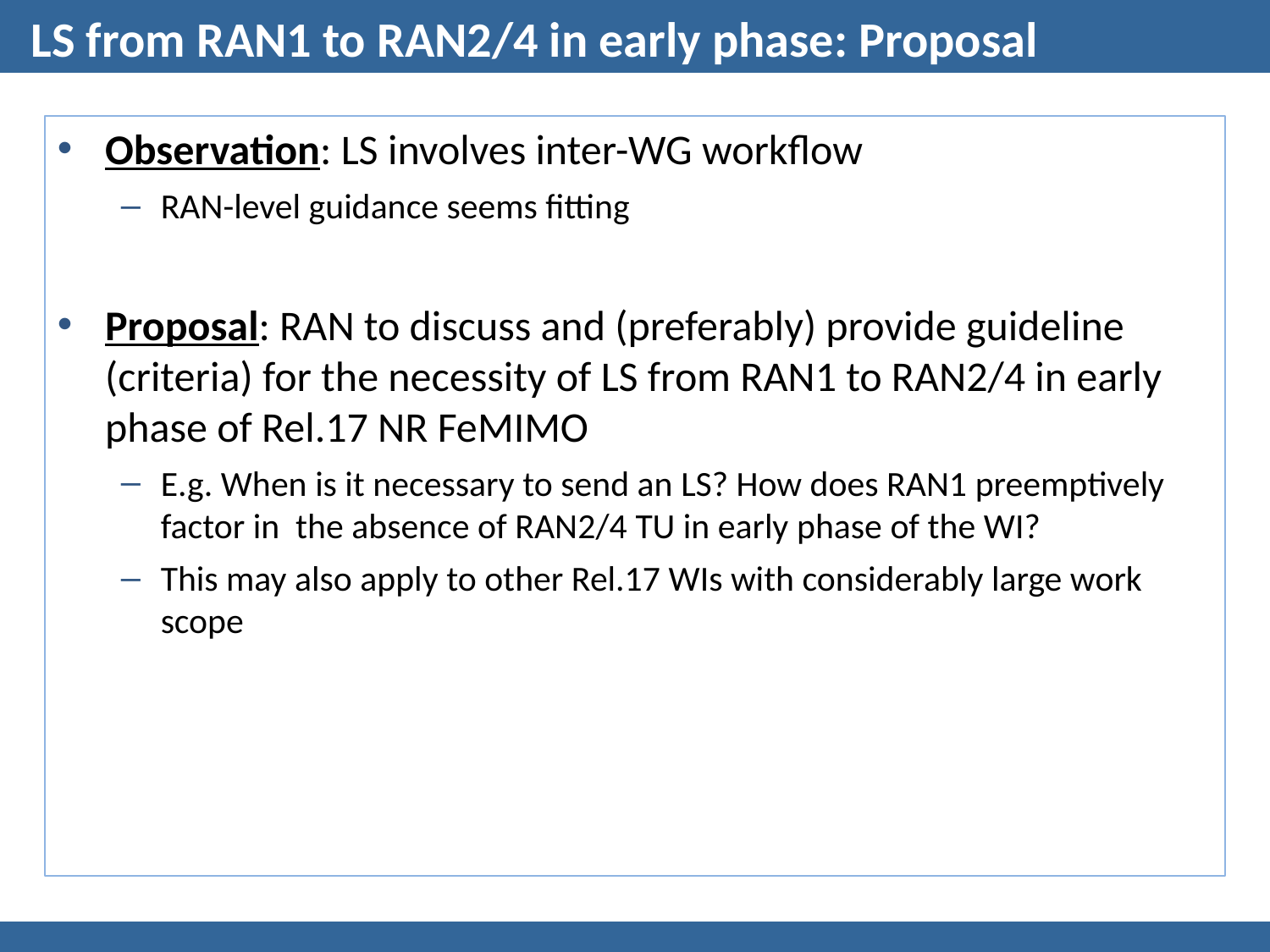

# LS from RAN1 to RAN2/4 in early phase: Proposal
Observation: LS involves inter-WG workflow
RAN-level guidance seems fitting

Proposal: RAN to discuss and (preferably) provide guideline (criteria) for the necessity of LS from RAN1 to RAN2/4 in early phase of Rel.17 NR FeMIMO
E.g. When is it necessary to send an LS? How does RAN1 preemptively factor in  the absence of RAN2/4 TU in early phase of the WI?
This may also apply to other Rel.17 WIs with considerably large work scope